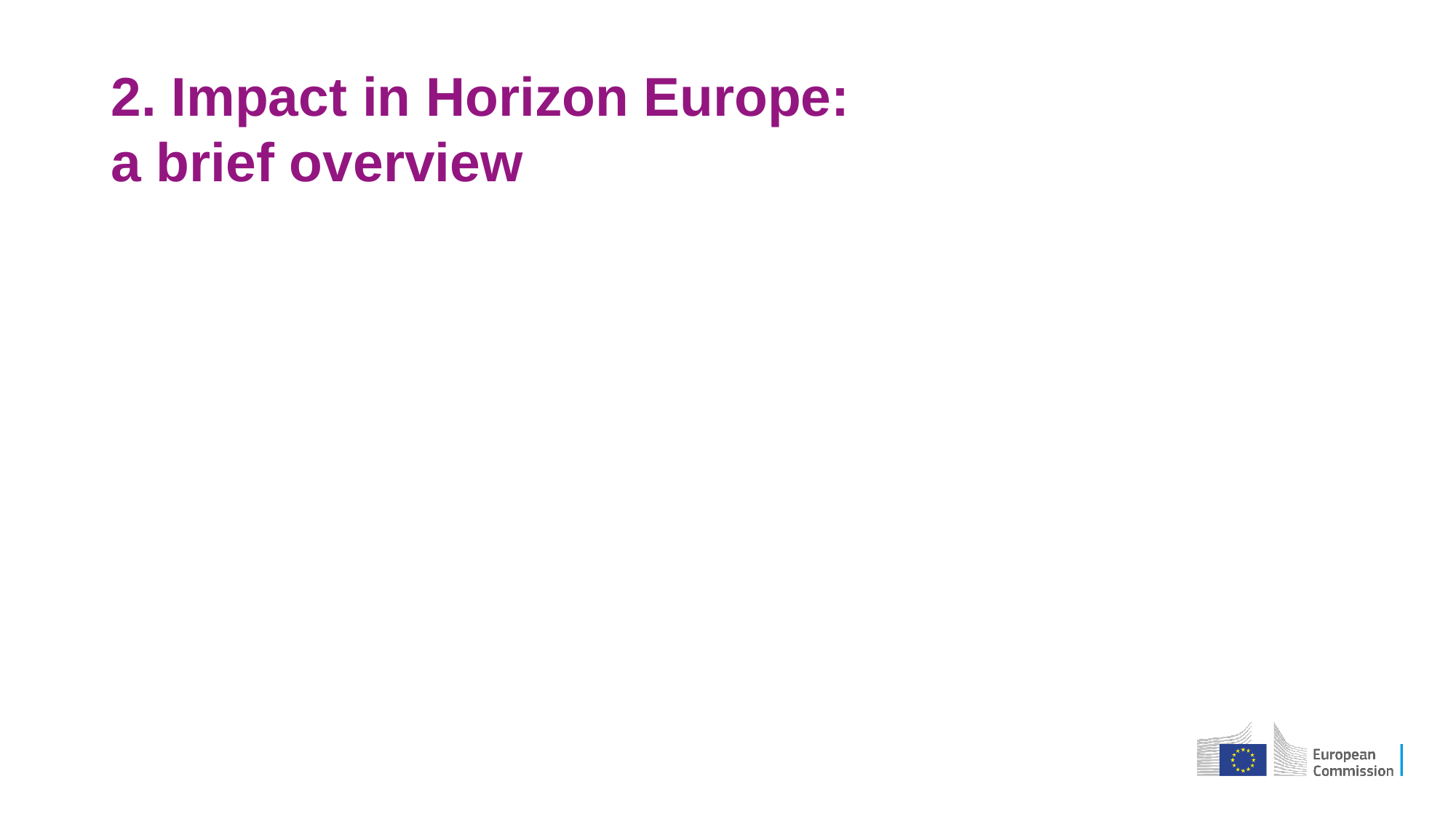

# 2. Impact in Horizon Europe: a brief overview